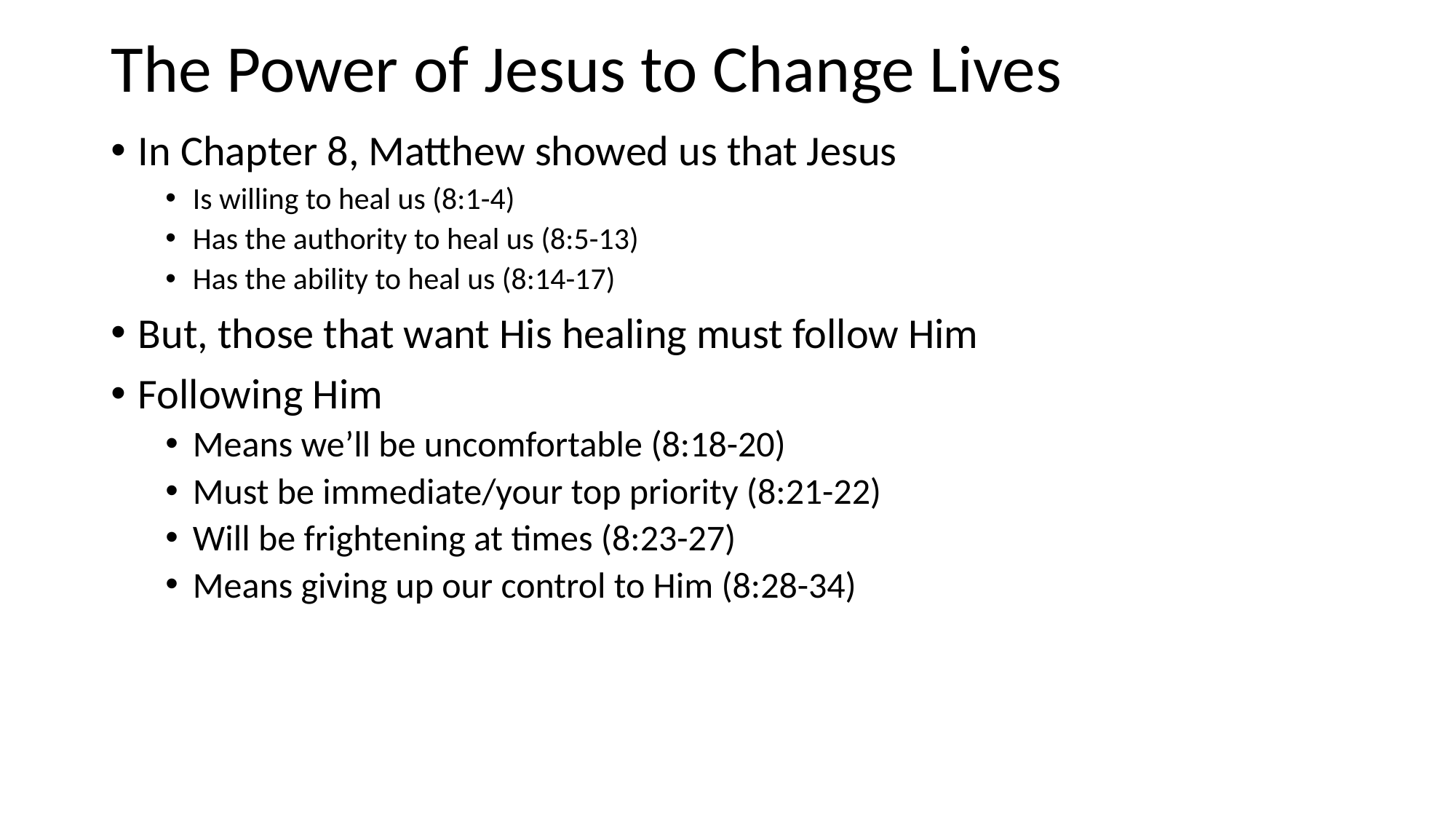

# The Power of Jesus to Change Lives
In Chapter 8, Matthew showed us that Jesus
Is willing to heal us (8:1-4)
Has the authority to heal us (8:5-13)
Has the ability to heal us (8:14-17)
But, those that want His healing must follow Him
Following Him
Means we’ll be uncomfortable (8:18-20)
Must be immediate/your top priority (8:21-22)
Will be frightening at times (8:23-27)
Means giving up our control to Him (8:28-34)